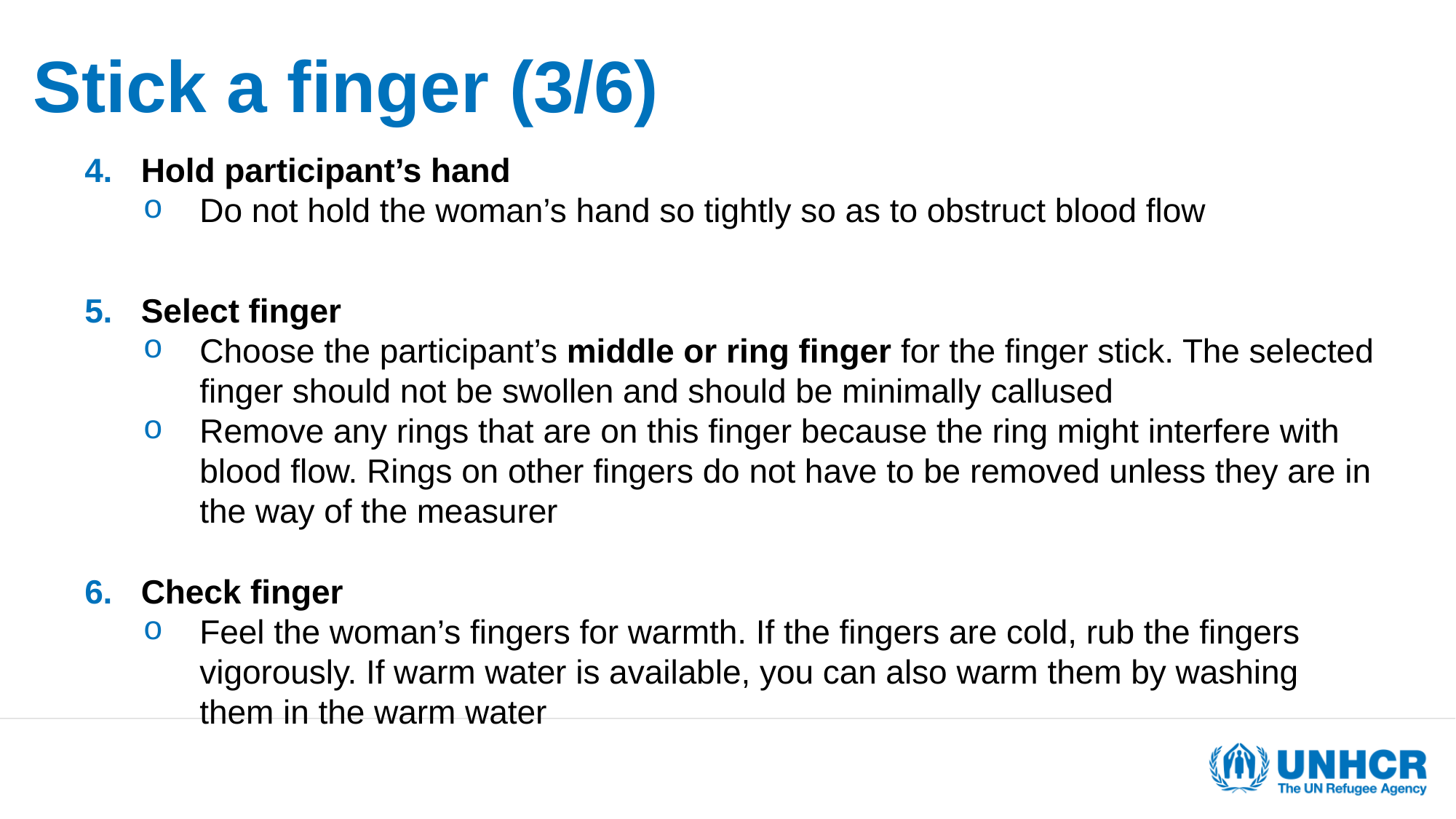

# Stick a finger (3/6)
Hold participant’s hand
Do not hold the woman’s hand so tightly so as to obstruct blood flow

Select finger
Choose the participant’s middle or ring finger for the finger stick. The selected finger should not be swollen and should be minimally callused
Remove any rings that are on this finger because the ring might interfere with blood flow. Rings on other fingers do not have to be removed unless they are in the way of the measurer

Check finger
Feel the woman’s fingers for warmth. If the fingers are cold, rub the fingers vigorously. If warm water is available, you can also warm them by washing them in the warm water